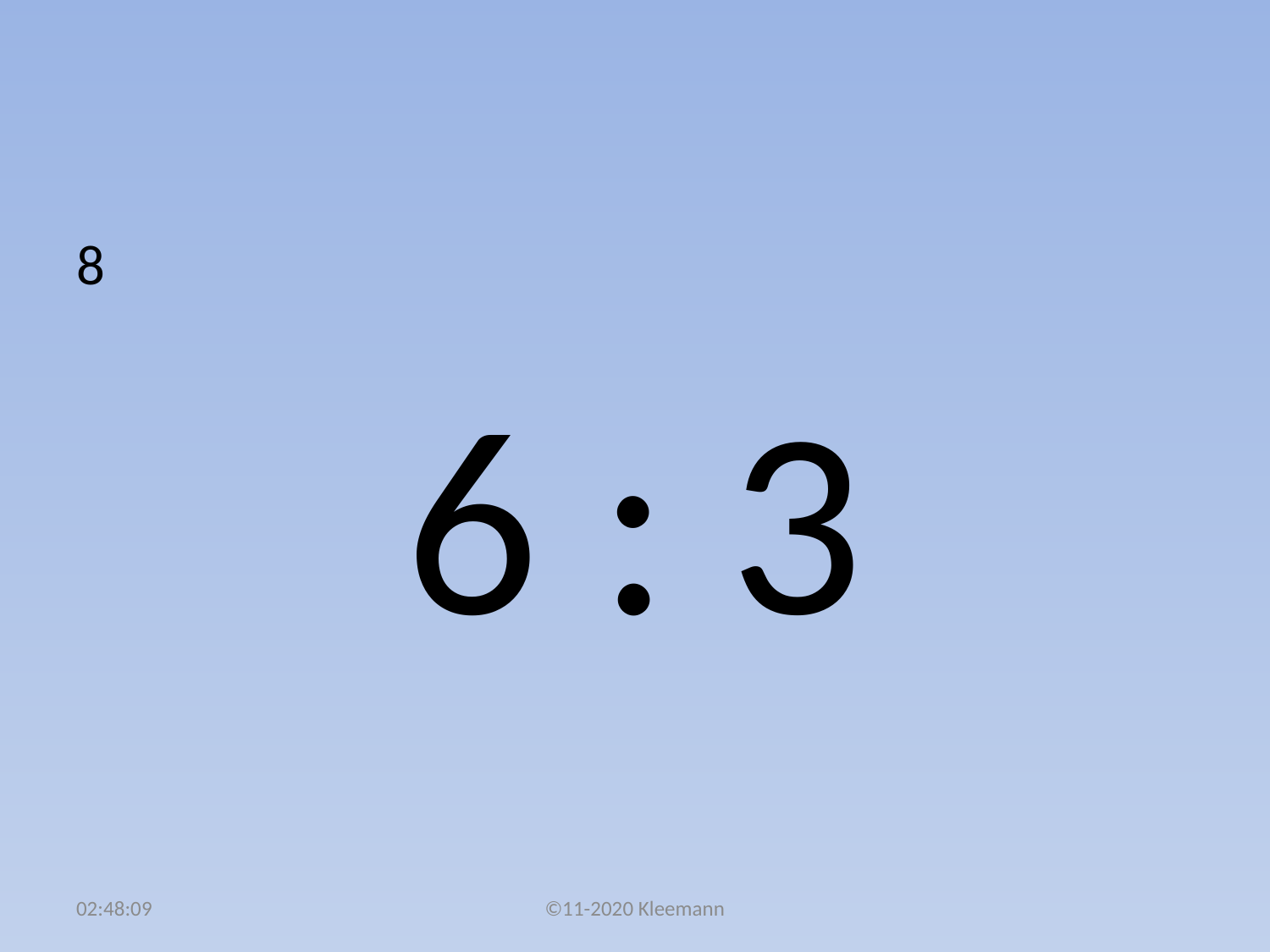

#
8
6 : 3
02:48:09
©11-2020 Kleemann